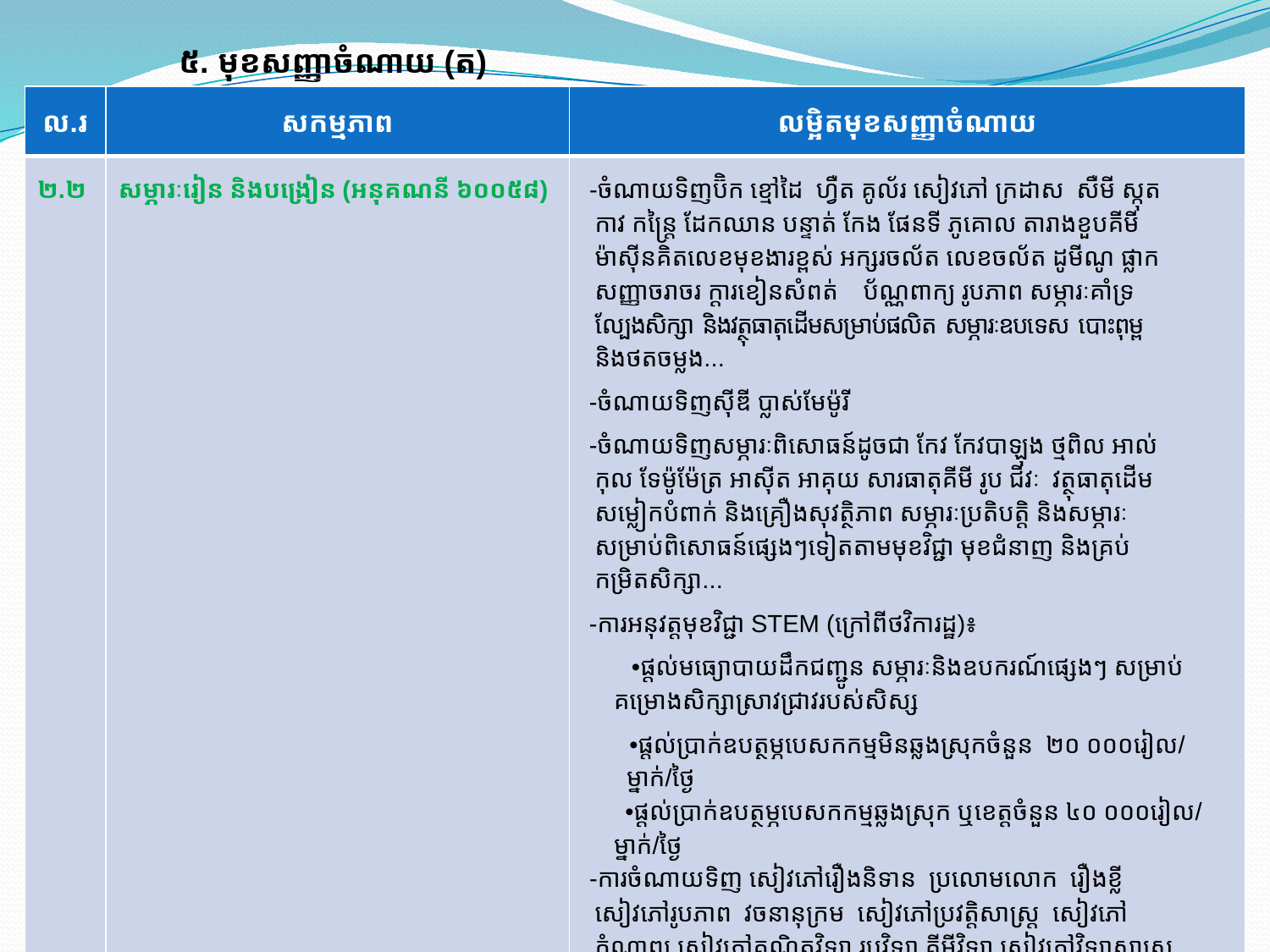

៥. មុខសញ្ញាចំណាយ (ត)
| ល.រ | សកម្មភាព | លម្អិតមុខសញ្ញាចំណាយ |
| --- | --- | --- |
| ២.២ | សម្ភារៈរៀន និងបង្រៀន​ (អនុគណនី ៦០០៥៨) | -ចំណាយទិញប៊ិក ខ្មៅដៃ ហ្វឺត គូល័រ សៀវភៅ ក្រដាស សឺមី ស្កុត កាវ កន្ត្រៃ ដែកឈាន បន្ទាត់ កែង ផែនទី ភូគោល​ តារាងខួបគីមី ម៉ាស៊ីនគិតលេខមុខងារខ្ពស់ អក្សរចល័ត លេខចល័ត ដូមីណូ ផ្លាក សញ្ញាចរាចរ ក្ដារខៀនសំពត់ ប័ណ្ណពាក្យ រូបភាព សម្ភារៈគាំទ្រ ល្បែងសិក្សា និងវត្ថុធាតុដើមសម្រាប់ផលិត ស​ម្ភារៈឧបទេស បោះពុម្ព និងថតចម្លង... -ចំណាយទិញស៊ីឌី ប្លាស់មែម៉ូរី -ចំណាយទិញសម្ភារៈពិសោធន៍ដូចជា កែវ កែវបាឡុង ថ្មពិល អាល់ កុល ទែម៉ូម៉ែត្រ អាស៊ីត អាគុយ សារធាតុគីមី រូប ជីវៈ វត្ថុធាតុដើម​ សម្លៀកបំពាក់ និងគ្រឿងសុវត្ថិភាព សម្ភារៈប្រតិបត្តិ និងសម្ភារៈ សម្រាប់ពិសោធន៍ផ្សេងៗទៀត​តាមមុខវិជ្ជា មុខជំនាញ និងគ្រប់ កម្រិតសិក្សា... -ការអនុវត្តមុខវិជ្ជា STEM (ក្រៅពីថវិការដ្ឋ)៖ •ផ្តល់មធ្យោបាយដឹកជញ្ជូន សម្ភារៈនិងឧបករណ៍ផ្សេងៗ សម្រាប់ ​ គម្រោងសិក្សាស្រាវជ្រាវរបស់សិស្ស •ផ្ដល់ប្រាក់ឧបត្ថម្ភបេសកកម្មមិនឆ្លងស្រុកចំនួន ២០ ០០០រៀល/ ម្នាក់/ថ្ងៃ •ផ្ដល់ប្រាក់ឧបត្ថម្ភបេសកកម្មឆ្លងស្រុក ឬខេត្តចំនួន ៤០ ០០០រៀល/ ម្នាក់/ថ្ងៃ -ការចំណាយទិញ សៀវភៅរឿងនិទាន ប្រលោមលោក រឿងខ្លី សៀវភៅរូបភាព វចនានុក្រម សៀវភៅប្រវត្តិសាស្ត្រ សៀវភៅ កំណាព្យ សៀវភៅគណិតវិទ្យា រូបវិទ្យា គីមីវិទ្យា សៀវភៅវិទ្យាសាស្ត្រ សៀវភៅលំហាត់ និងឯកសារអំណាន​ ឬសៀវភៅផ្សេងៗ |
10